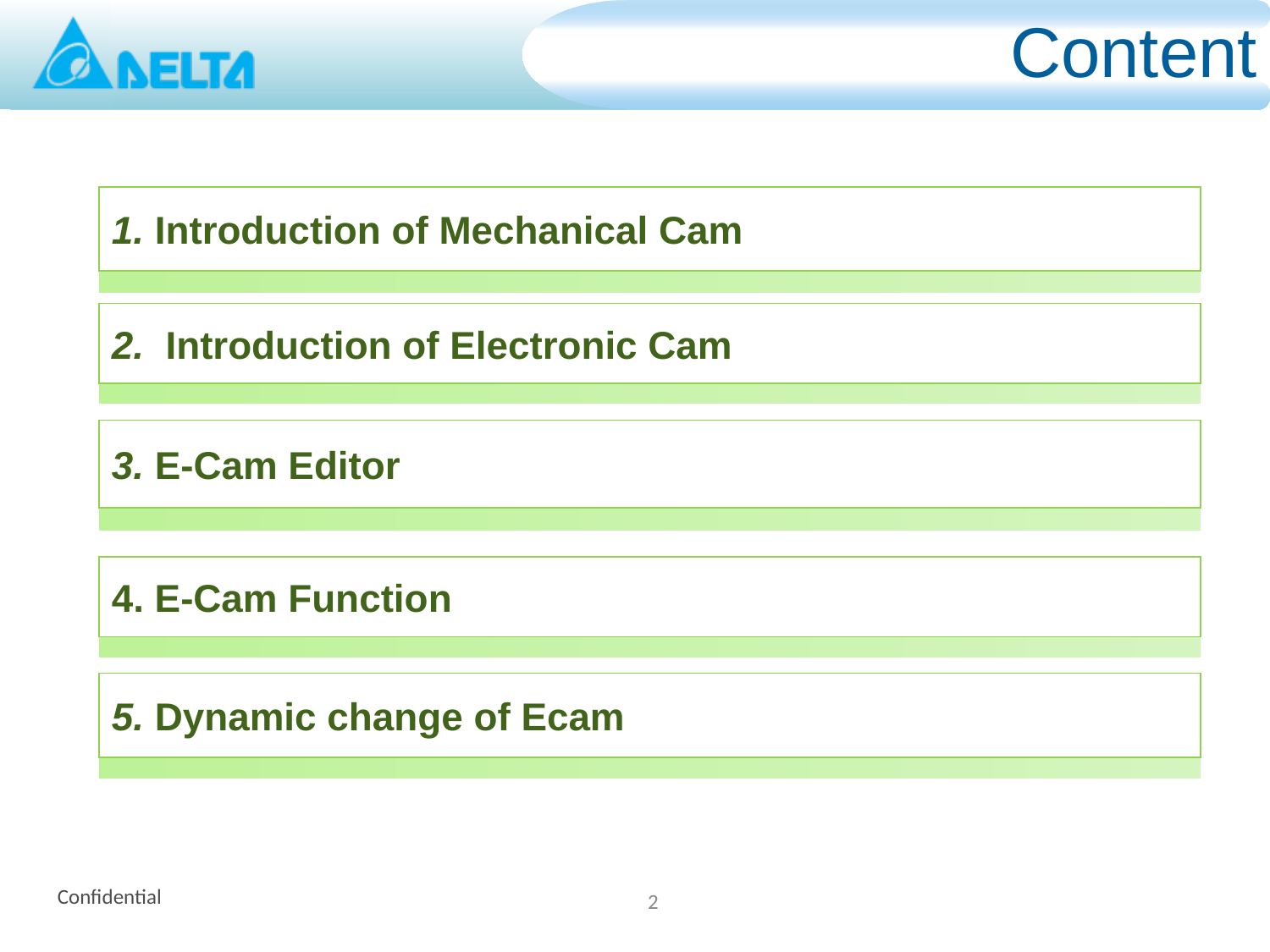

# Content
1. Introduction of Mechanical Cam

2.  Introduction of Electronic Cam

3. E-Cam Editor

4. E-Cam Function

5. Dynamic change of Ecam

2